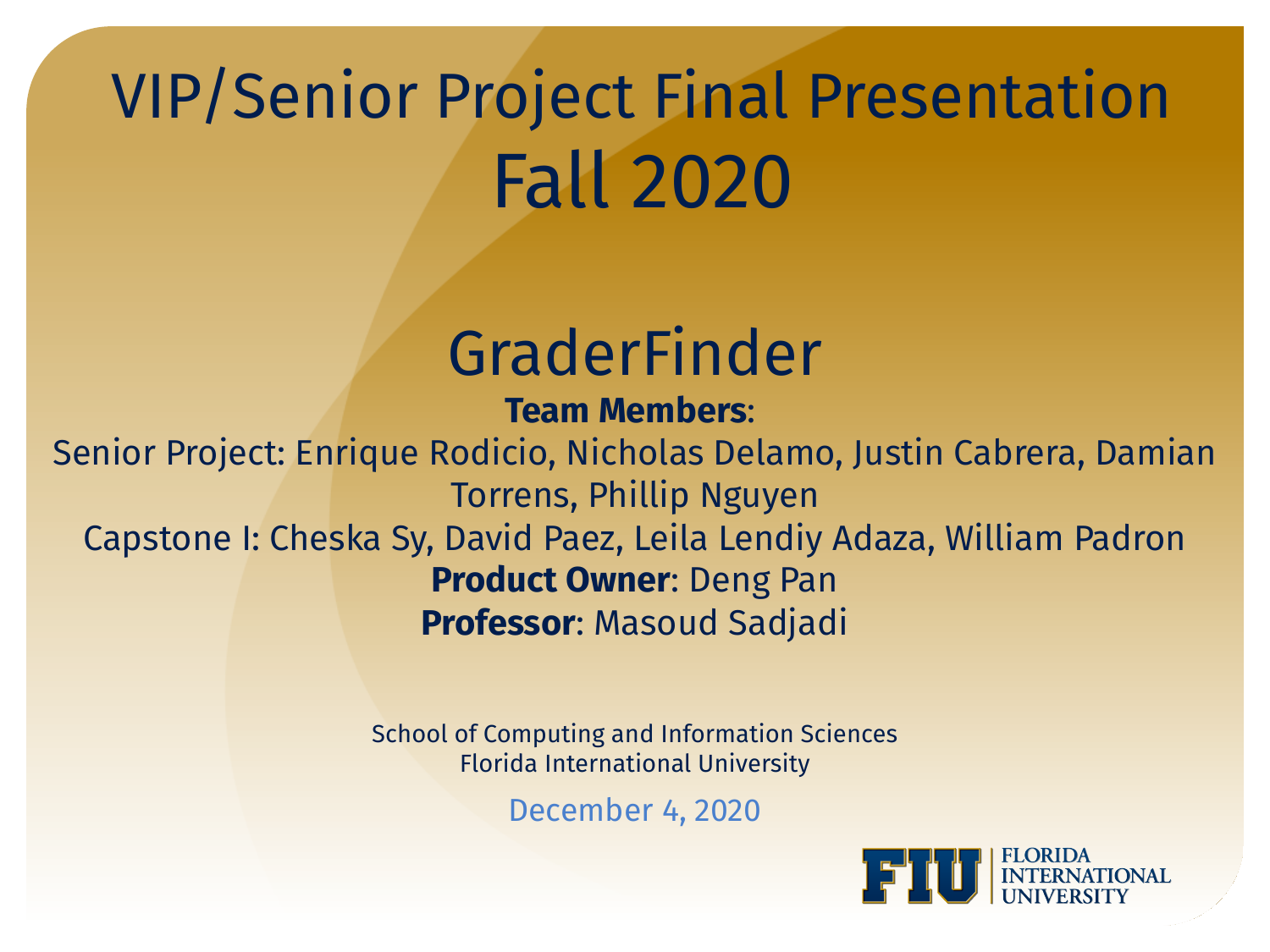

VIP/Senior Project Final Presentation
Fall 2020

# GraderFinder Team Members: Senior Project: Enrique Rodicio, Nicholas Delamo, Justin Cabrera, Damian Torrens, Phillip Nguyen Capstone I: Cheska Sy, David Paez, Leila Lendiy Adaza, William Padron Product Owner: Deng Pan Professor: Masoud Sadjadi School of Computing and Information Sciences Florida International University
December 4, 2020